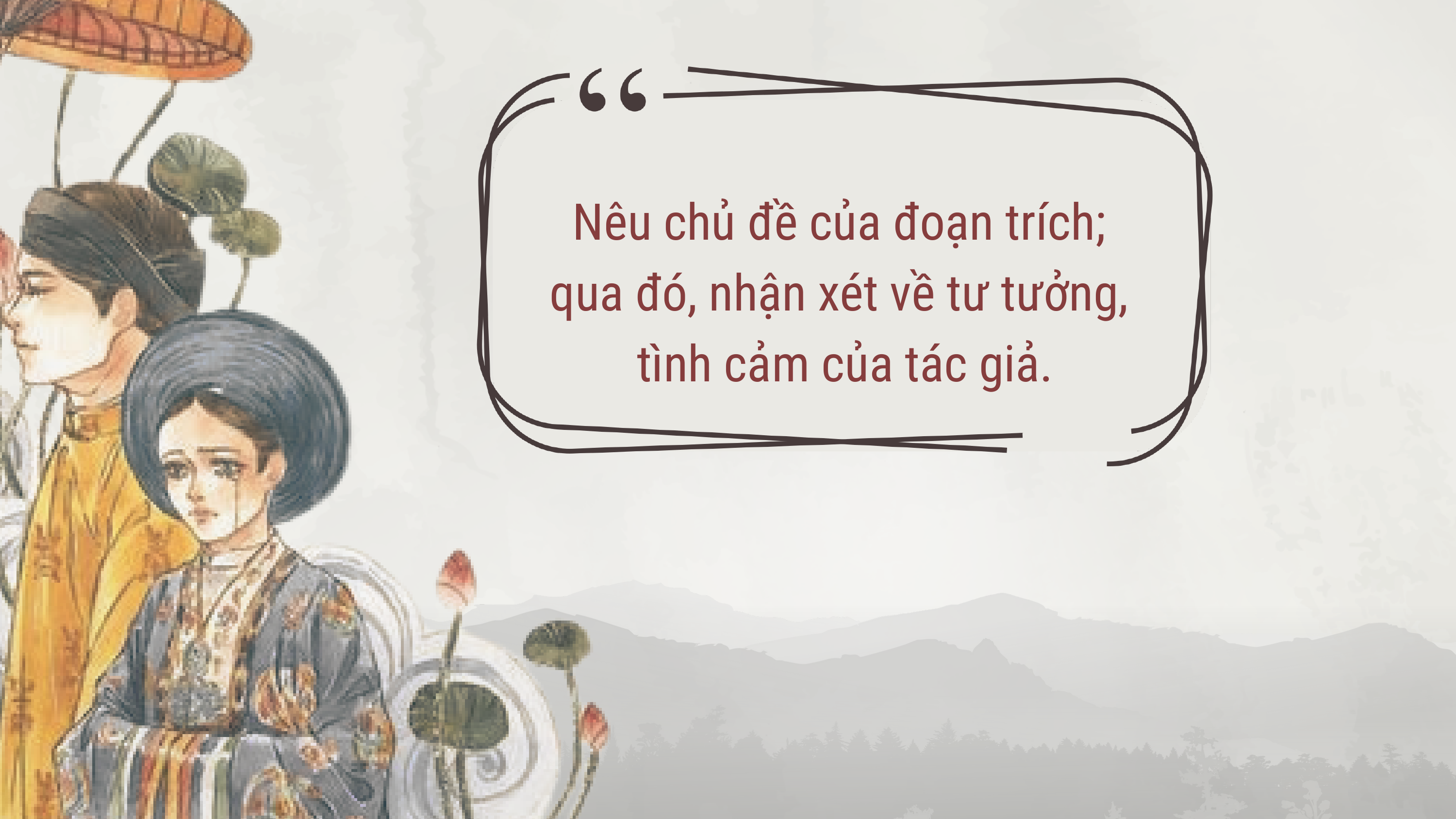

Nêu chủ đề của đoạn trích;
qua đó, nhận xét về tư tưởng,
tình cảm của tác giả.